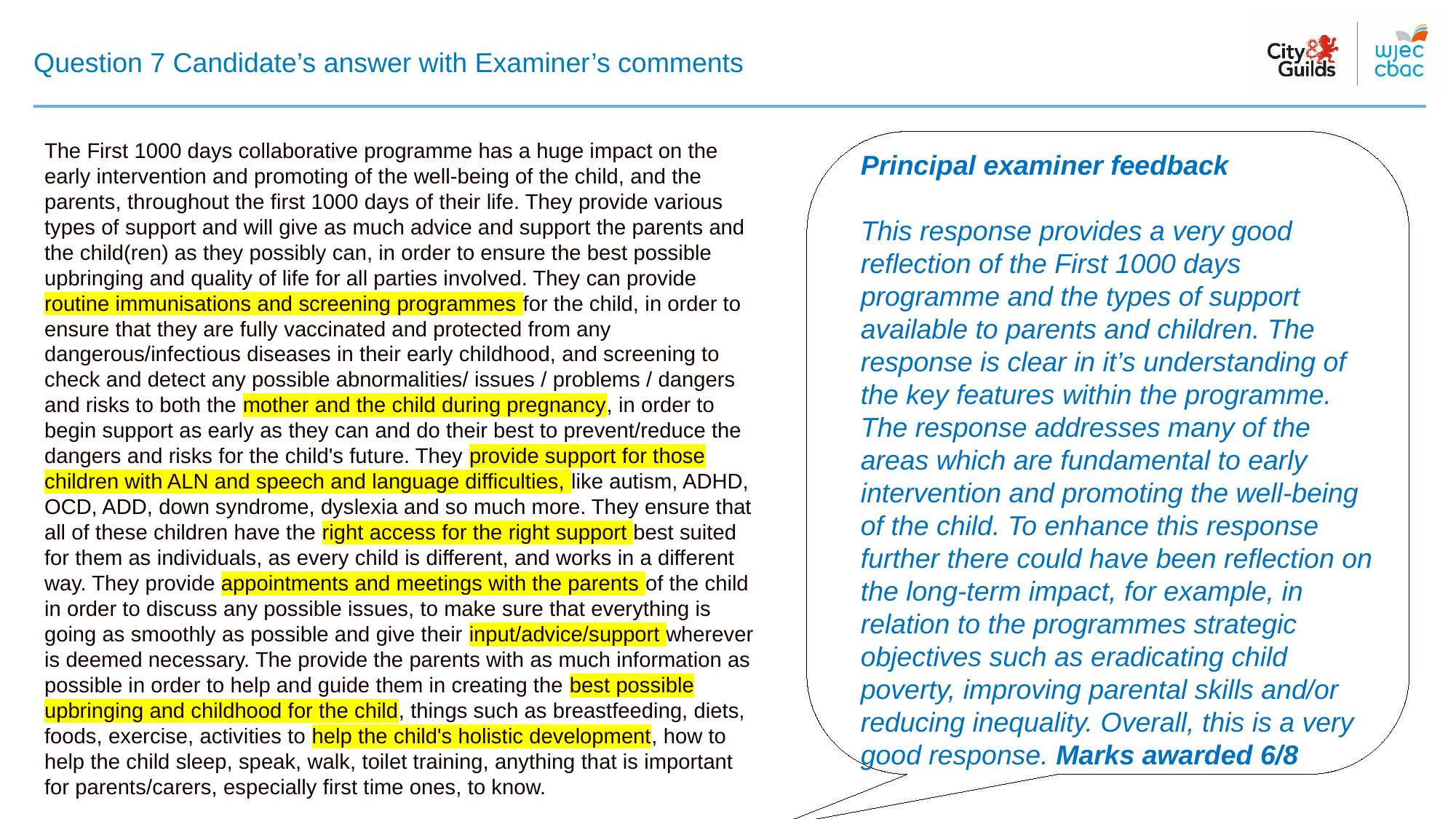

# Question 7 Candidate’s answer with Examiner’s comments
The First 1000 days collaborative programme has a huge impact on the early intervention and promoting of the well-being of the child, and the parents, throughout the first 1000 days of their life. They provide various types of support and will give as much advice and support the parents and the child(ren) as they possibly can, in order to ensure the best possible upbringing and quality of life for all parties involved. They can provide routine immunisations and screening programmes for the child, in order to ensure that they are fully vaccinated and protected from any dangerous/infectious diseases in their early childhood, and screening to check and detect any possible abnormalities/ issues / problems / dangers and risks to both the mother and the child during pregnancy, in order to begin support as early as they can and do their best to prevent/reduce the dangers and risks for the child's future. They provide support for those children with ALN and speech and language difficulties, like autism, ADHD, OCD, ADD, down syndrome, dyslexia and so much more. They ensure that all of these children have the right access for the right support best suited for them as individuals, as every child is different, and works in a different way. They provide appointments and meetings with the parents of the child in order to discuss any possible issues, to make sure that everything is going as smoothly as possible and give their input/advice/support wherever is deemed necessary. The provide the parents with as much information as possible in order to help and guide them in creating the best possible upbringing and childhood for the child, things such as breastfeeding, diets, foods, exercise, activities to help the child's holistic development, how to help the child sleep, speak, walk, toilet training, anything that is important for parents/carers, especially first time ones, to know.

Principal examiner feedback​
​
This response provides a very good reflection of the First 1000 days programme and the types of support available to parents and children. The response is clear in it’s understanding of the key features within the programme. The response addresses many of the areas which are fundamental to early intervention and promoting the well-being of the child. To enhance this response further there could have been reflection on the long-term impact, for example, in relation to the programmes strategic objectives such as eradicating child poverty, improving parental skills and/or reducing inequality. Overall, this is a very good response. Marks awarded 6/8